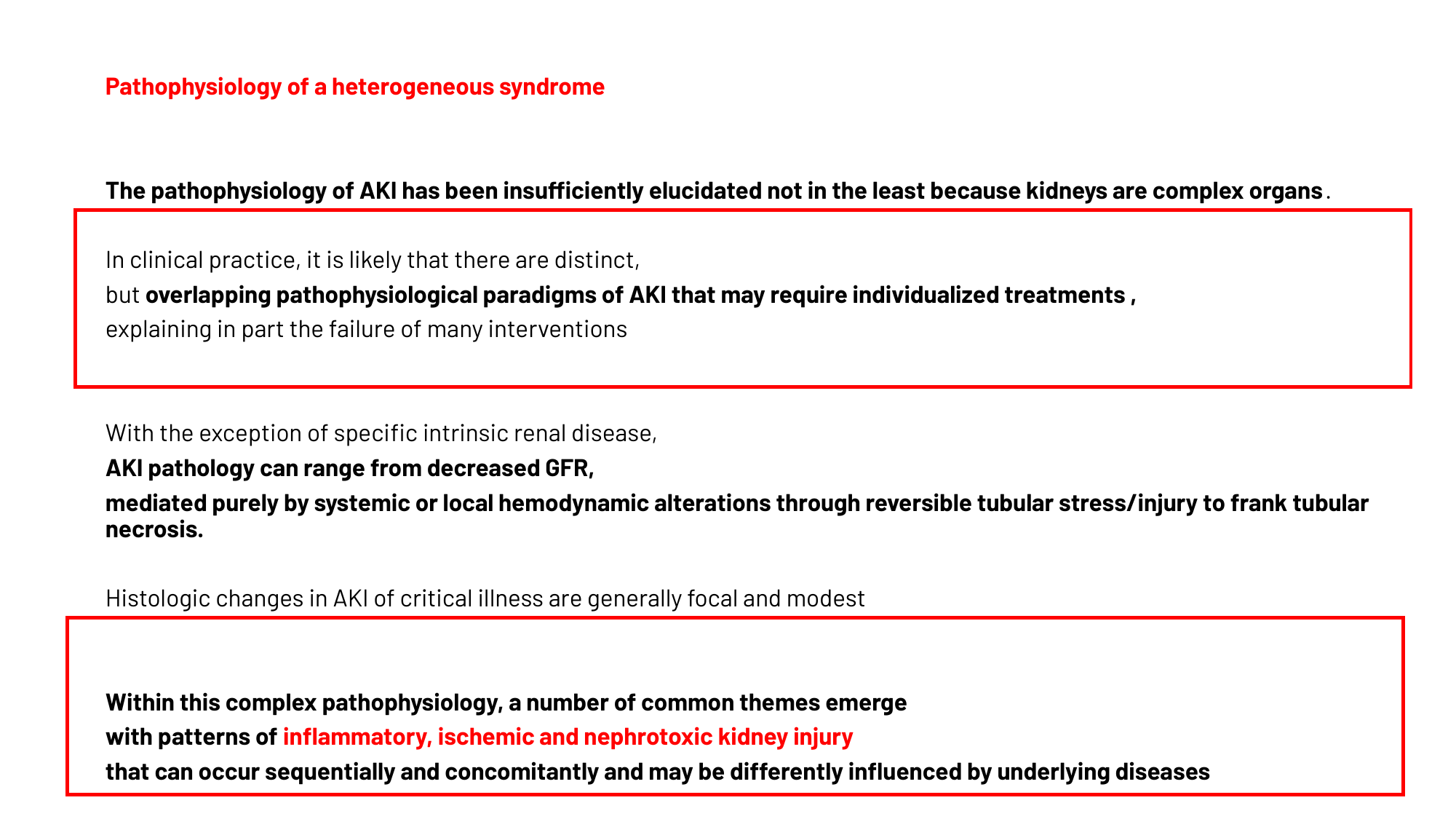

Pathophysiology of a heterogeneous syndrome

The pathophysiology of AKI has been insufficiently elucidated not in the least because kidneys are complex organs.

In clinical practice, it is likely that there are distinct,
but overlapping pathophysiological paradigms of AKI that may require individualized treatments ,
explaining in part the failure of many interventions

With the exception of specific intrinsic renal disease,
AKI pathology can range from decreased GFR,
mediated purely by systemic or local hemodynamic alterations through reversible tubular stress/injury to frank tubular necrosis.

Histologic changes in AKI of critical illness are generally focal and modest

Within this complex pathophysiology, a number of common themes emerge
with patterns of inflammatory, ischemic and nephrotoxic kidney injury
that can occur sequentially and concomitantly and may be differently influenced by underlying diseases